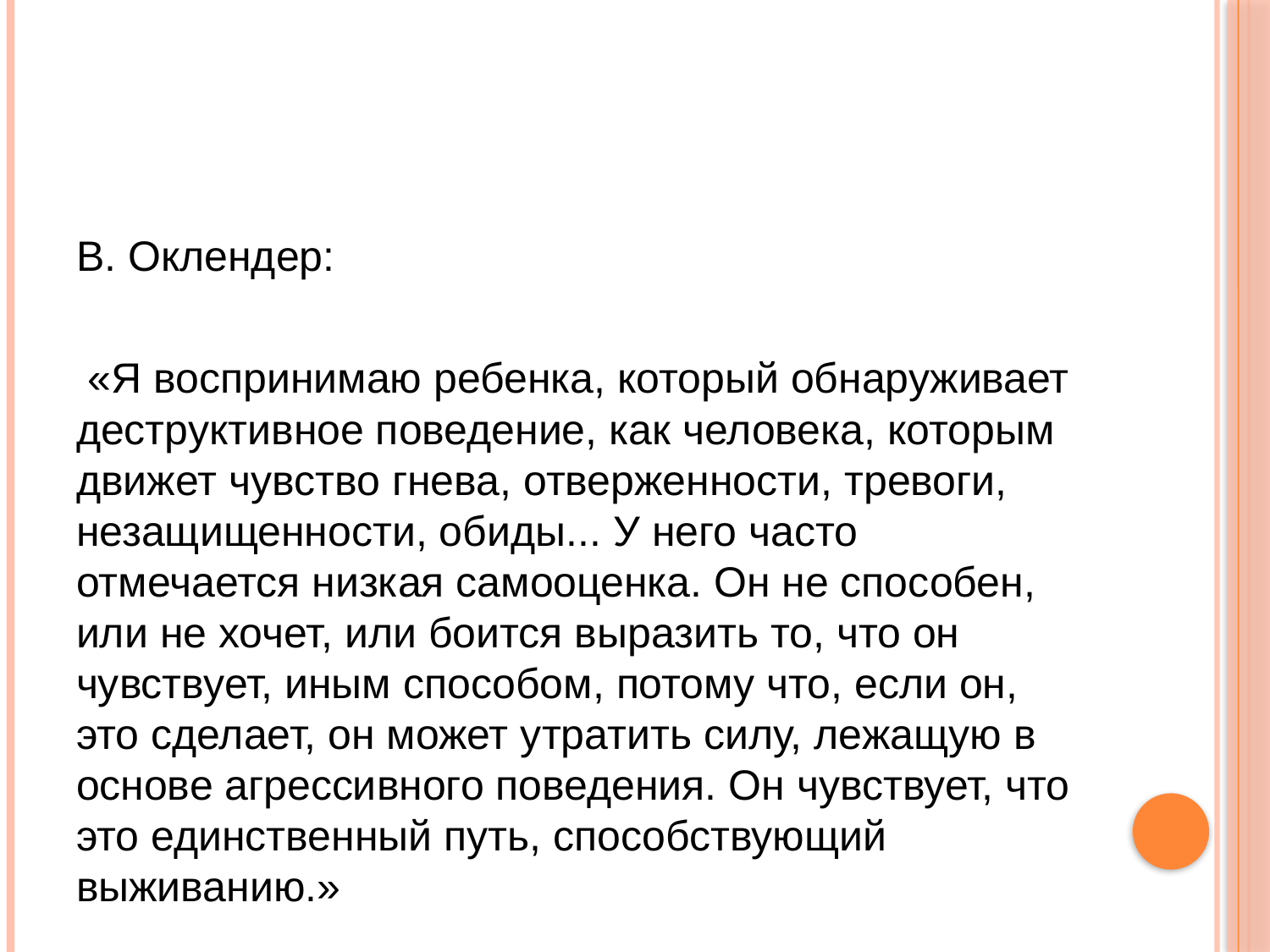

В. Оклендер:

 «Я воспринимаю ребенка, который обнаруживает деструктивное поведение, как человека, которым движет чувство гнева, отверженности, тревоги, незащищенности, обиды... У него часто отмечается низкая самооценка. Он не способен, или не хочет, или боится выразить то, что он чувствует, иным способом, потому что, если он, это сделает, он может утратить силу, лежащую в основе агрессивного поведения. Он чувствует, что это единственный путь, способствующий выживанию.»